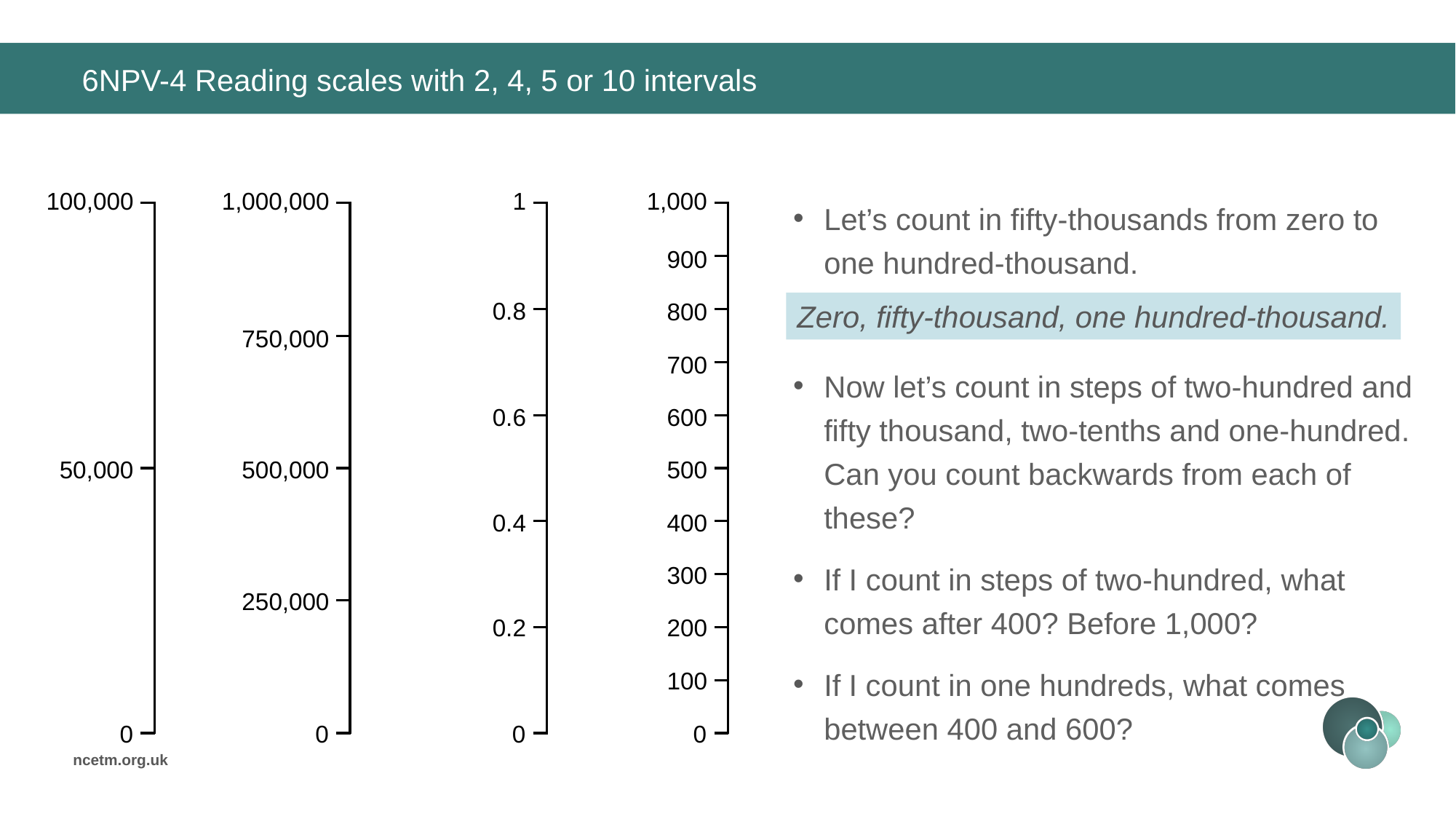

# 6NPV-4 Reading scales with 2, 4, 5 or 10 intervals
100,000
0
1,000,000
0
1
0
1,000
0
Let’s count in fifty-thousands from zero to one hundred-thousand.

Now let’s count in steps of two-hundred and fifty thousand, two-tenths and one-hundred. Can you count backwards from each of these?
If I count in steps of two-hundred, what comes after 400? Before 1,000?
If I count in one hundreds, what comes between 400 and 600?
900
800
700
600
500
400
300
200
100
0.8
0.6
0.4
0.2
Zero, fifty-thousand, one hundred-thousand.
750,000
500,000
250,000
50,000